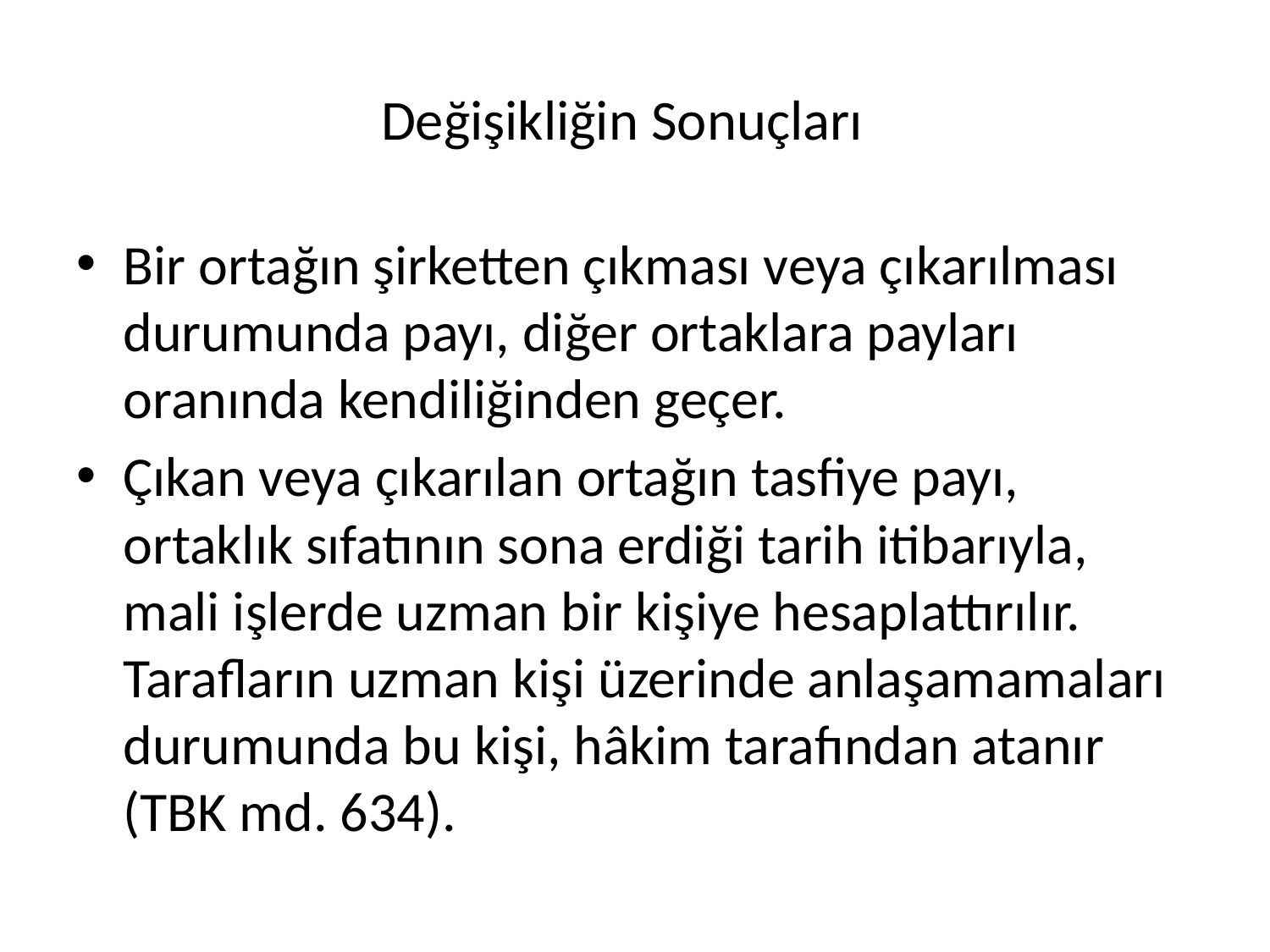

# Değişikliğin Sonuçları
Bir ortağın şirketten çıkması veya çıkarılması durumunda payı, diğer ortaklara payları oranında kendiliğinden geçer.
Çıkan veya çıkarılan ortağın tasfiye payı, ortaklık sıfatının sona erdiği tarih itibarıyla, mali işlerde uzman bir kişiye hesaplattırılır. Tarafların uzman kişi üzerinde anlaşamamaları durumunda bu kişi, hâkim tarafından atanır (TBK md. 634).